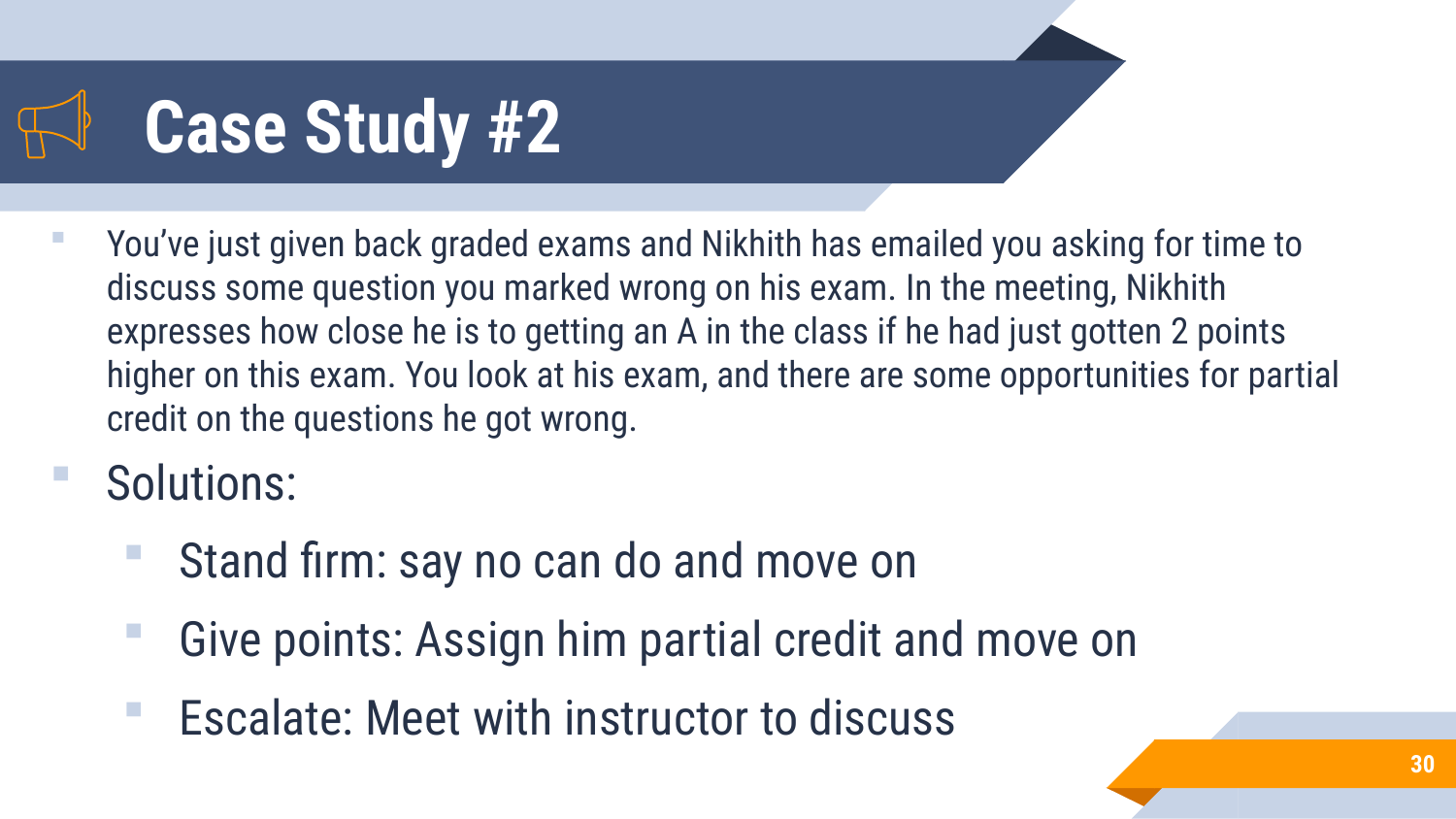

# Case Study #2

You’ve just given back graded exams and Nikhith has emailed you asking for time to discuss some question you marked wrong on his exam. In the meeting, Nikhith expresses how close he is to getting an A in the class if he had just gotten 2 points higher on this exam. You look at his exam, and there are some opportunities for partial credit on the questions he got wrong.
Solutions:
Stand firm: say no can do and move on
Give points: Assign him partial credit and move on
Escalate: Meet with instructor to discuss
30